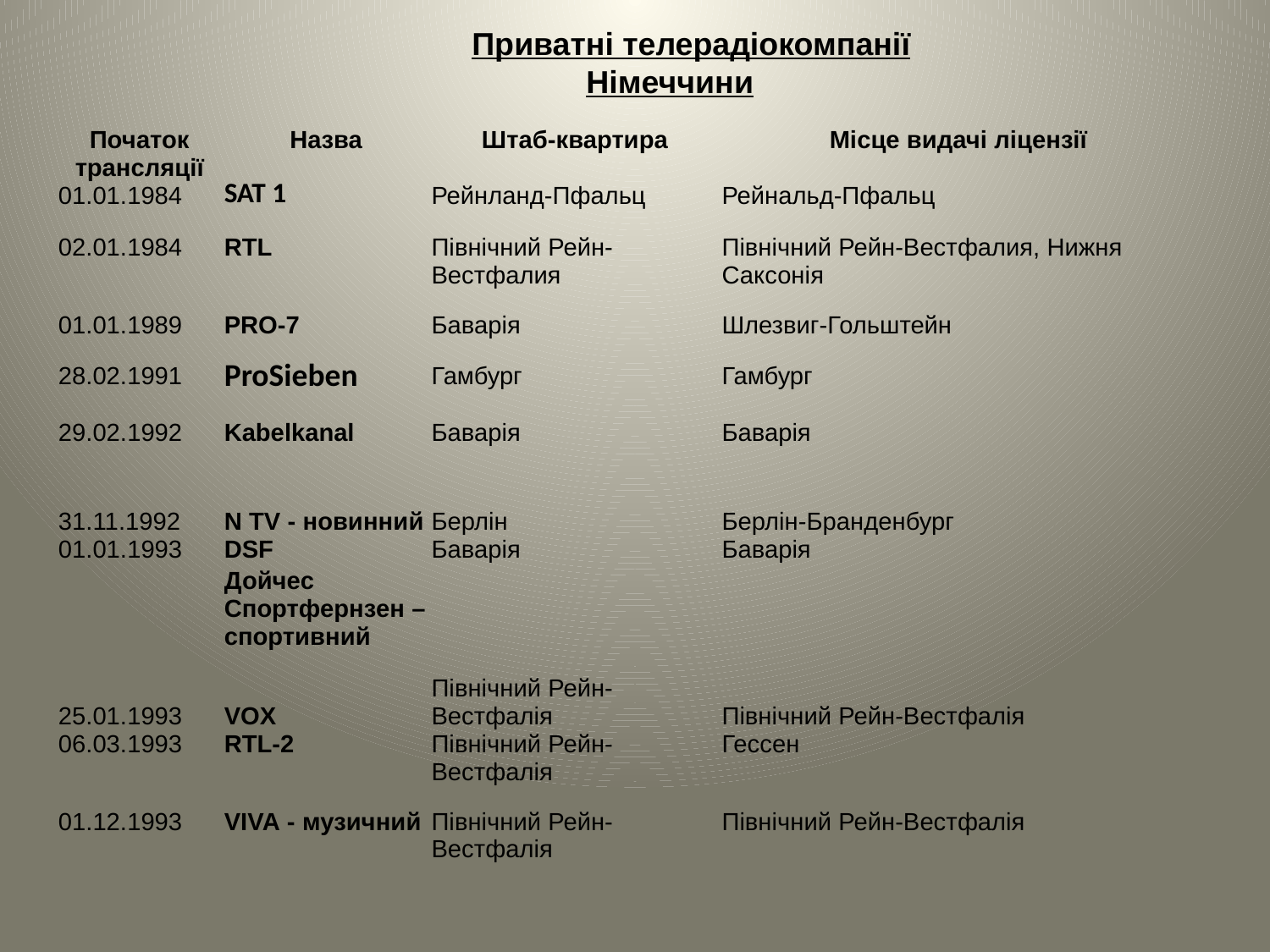

Приватні телерадіокомпанії Німеччини
| Початок трансляції | Назва | Штаб-квартира | Місце видачі ліцензії |
| --- | --- | --- | --- |
| 01.01.1984 | SAT 1 | Рейнланд-Пфальц | Рейнальд-Пфальц |
| 02.01.1984 | RTL | Північний Рейн-Вестфалия | Північний Рейн-Вестфалия, Нижня Саксонія |
| 01.01.1989 | PRO-7 | Баварія | Шлезвиг-Гольштейн |
| 28.02.1991 | ProSieben | Гамбург | Гамбург |
| 29.02.1992 | Kabelkanal | Баварія | Баварія |
| 31.11.1992 | N TV - новинний | Берлін | Берлін-Бранденбург |
| 01.01.1993 | DSF Дойчес Спортфернзен – спортивний | Баварія | Баварія |
| 25.01.1993 | VOX | Північний Рейн-Вестфалія | Північний Рейн-Вестфалія |
| 06.03.1993 | RTL-2 | Північний Рейн-Вестфалія | Гессен |
| 01.12.1993 | VIVA - музичний | Північний Рейн-Вестфалія | Північний Рейн-Вестфалія |